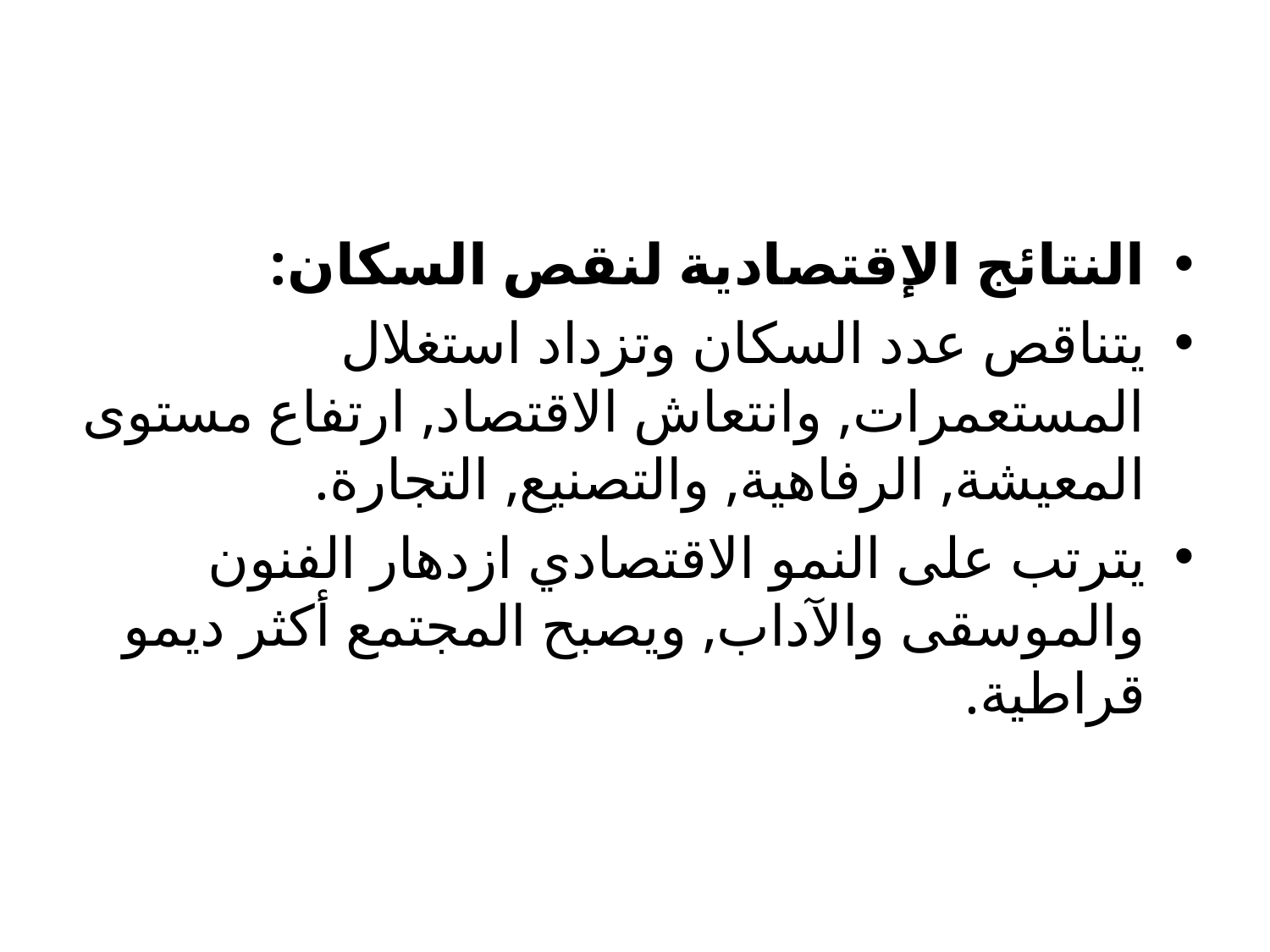

#
النتائج الإقتصادية لنقص السكان:
يتناقص عدد السكان وتزداد استغلال المستعمرات, وانتعاش الاقتصاد, ارتفاع مستوى المعيشة, الرفاهية, والتصنيع, التجارة.
يترتب على النمو الاقتصادي ازدهار الفنون والموسقى والآداب, ويصبح المجتمع أكثر ديمو قراطية.